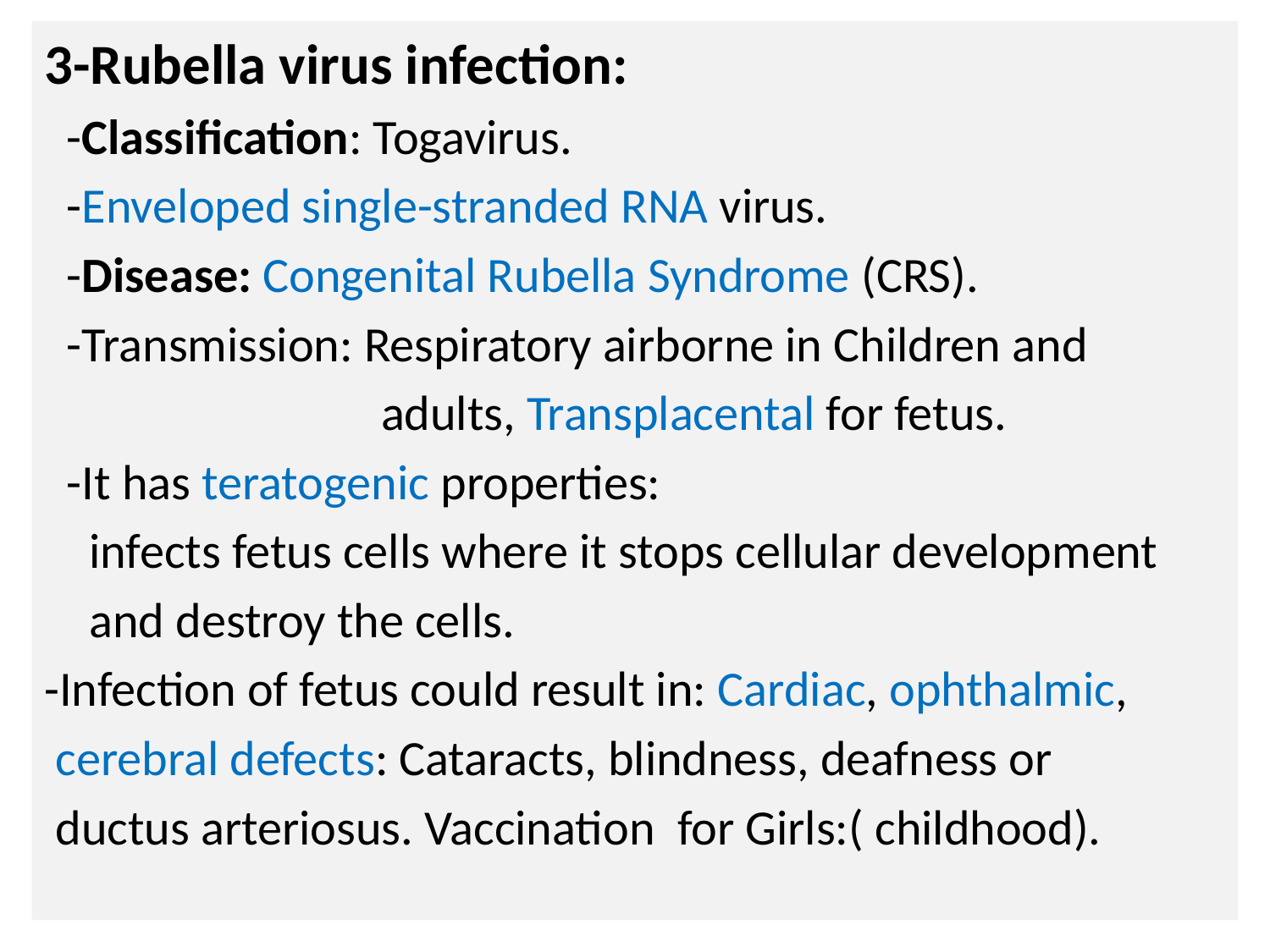

3-Rubella virus infection:
  -Classification: Togavirus.
  -Enveloped single-stranded RNA virus.
  -Disease: Congenital Rubella Syndrome (CRS).
  -Transmission: Respiratory airborne in Children and
                              adults, Transplacental for fetus.
  -It has teratogenic properties:
    infects fetus cells where it stops cellular development
    and destroy the cells.
-Infection of fetus could result in: Cardiac, ophthalmic,
 cerebral defects: Cataracts, blindness, deafness or
 ductus arteriosus. Vaccination  for Girls:( childhood).
# n